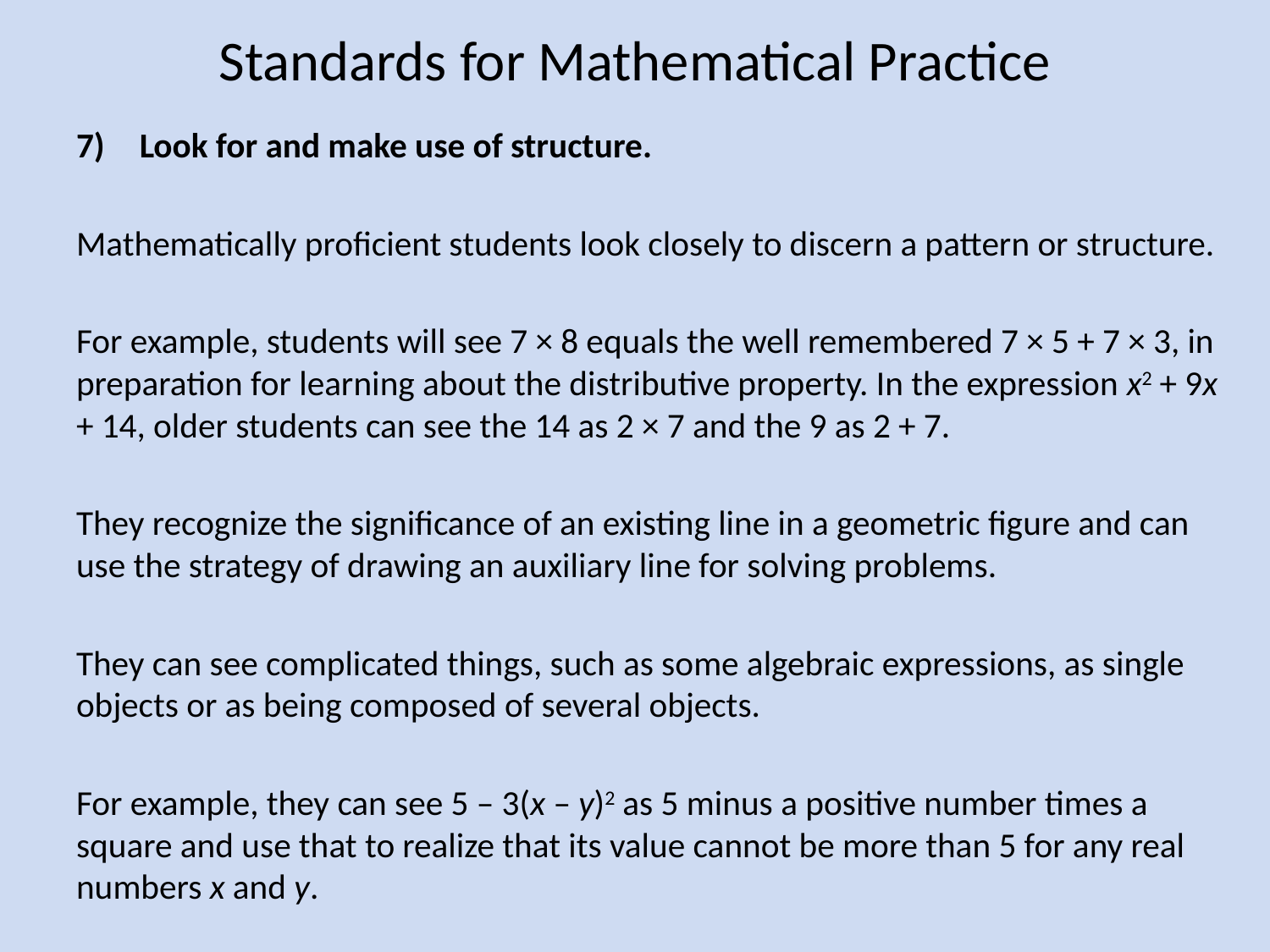

# Standards for Mathematical Practice
Look for and make use of structure.

Mathematically proficient students look closely to discern a pattern or structure.

For example, students will see 7 × 8 equals the well remembered 7 × 5 + 7 × 3, in preparation for learning about the distributive property. In the expression x2 + 9x + 14, older students can see the 14 as 2 × 7 and the 9 as 2 + 7.

They recognize the significance of an existing line in a geometric figure and can use the strategy of drawing an auxiliary line for solving problems.

They can see complicated things, such as some algebraic expressions, as single objects or as being composed of several objects.

For example, they can see 5 – 3(x – y)2 as 5 minus a positive number times a square and use that to realize that its value cannot be more than 5 for any real numbers x and y.